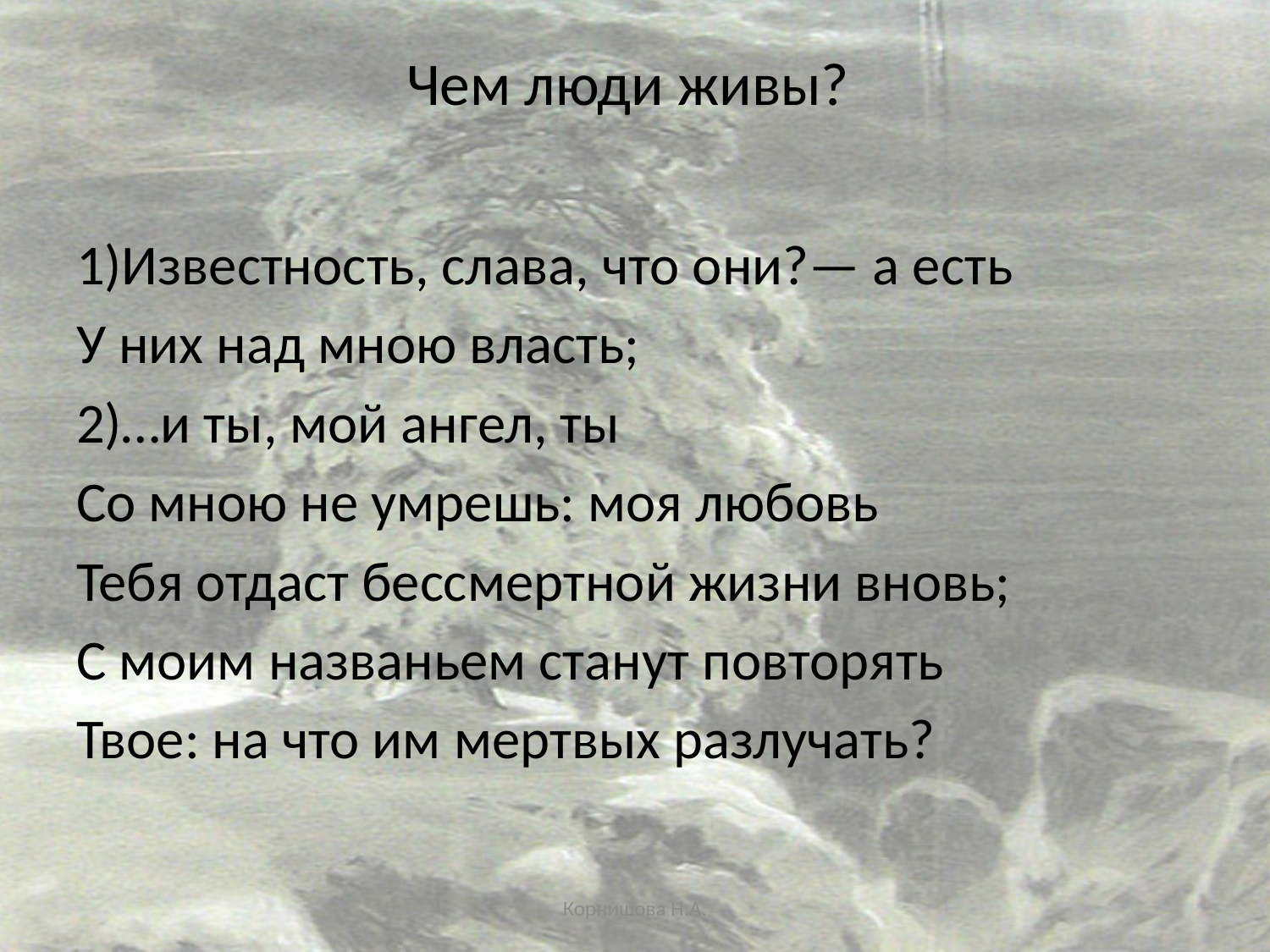

# Чем люди живы?
1)Известность, слава, что они?— а есть
У них над мною власть;
2)…и ты, мой ангел, ты
Со мною не умрешь: моя любовь
Тебя отдаст бессмертной жизни вновь;
С моим названьем станут повторять
Твое: на что им мертвых разлучать?

Корнишова Н.А.